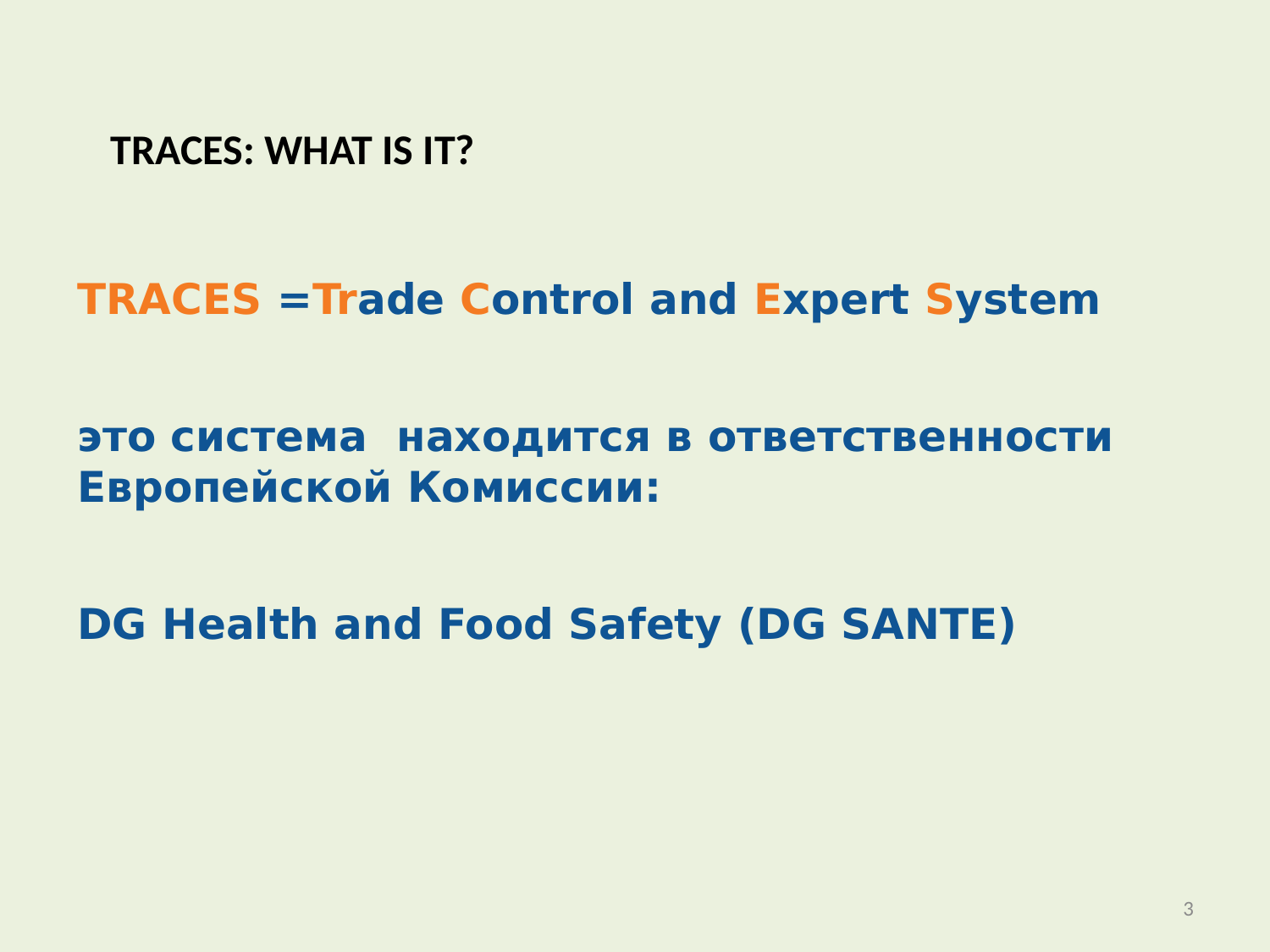

# TRACES: What is it?
TRACES =Trade Control and Expert System

это система  находится в ответственности Европейской Комиссии:

DG Health and Food Safety (DG SANTE)
3